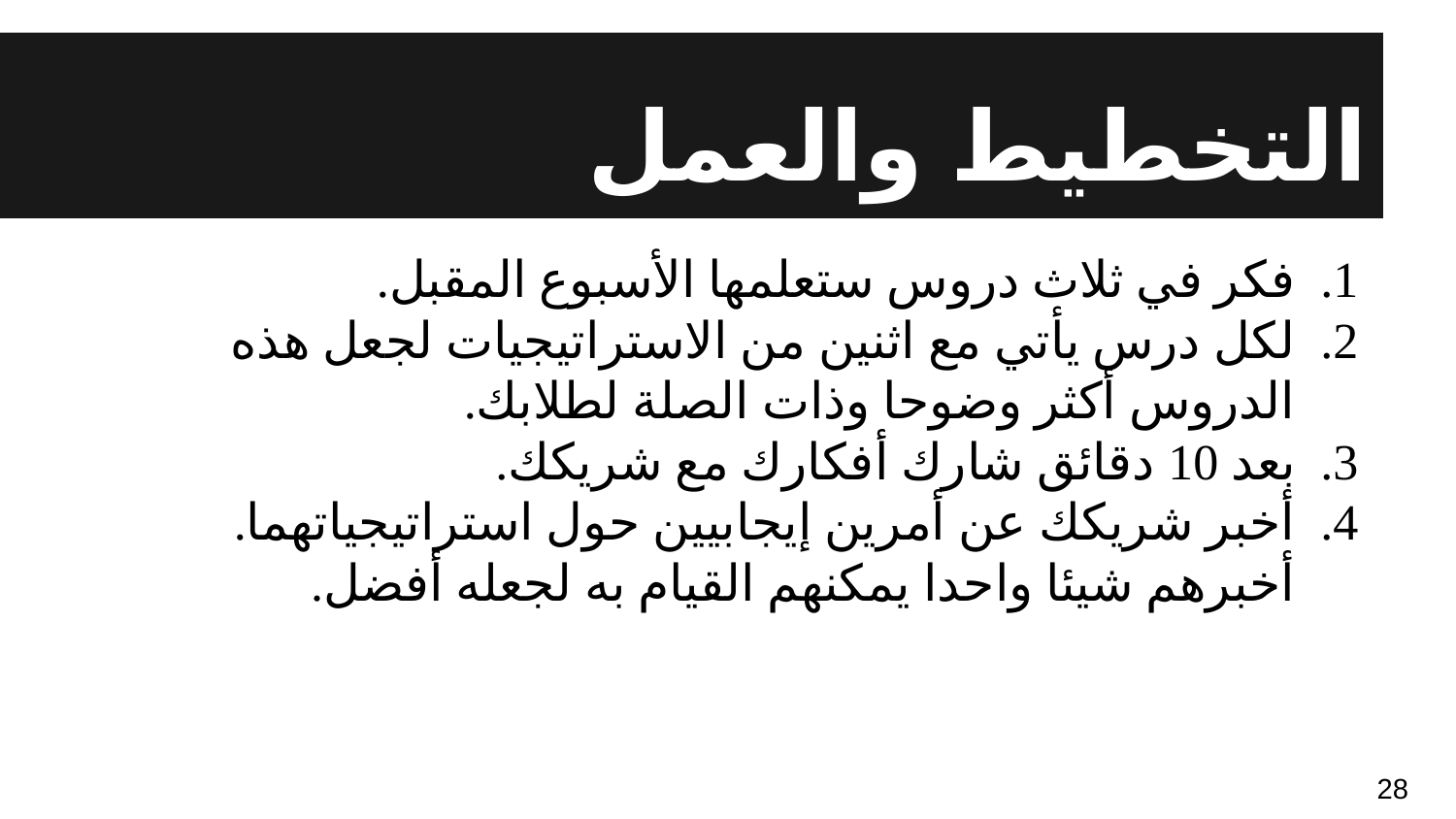

# التخطيط والعمل
فكر في ثلاث دروس ستعلمها الأسبوع المقبل.
لكل درس يأتي مع اثنين من الاستراتيجيات لجعل هذه الدروس أكثر وضوحا وذات الصلة لطلابك.
بعد 10 دقائق شارك أفكارك مع شريكك.
أخبر شريكك عن أمرين إيجابيين حول استراتيجياتهما. أخبرهم شيئا واحدا يمكنهم القيام به لجعله أفضل.
28